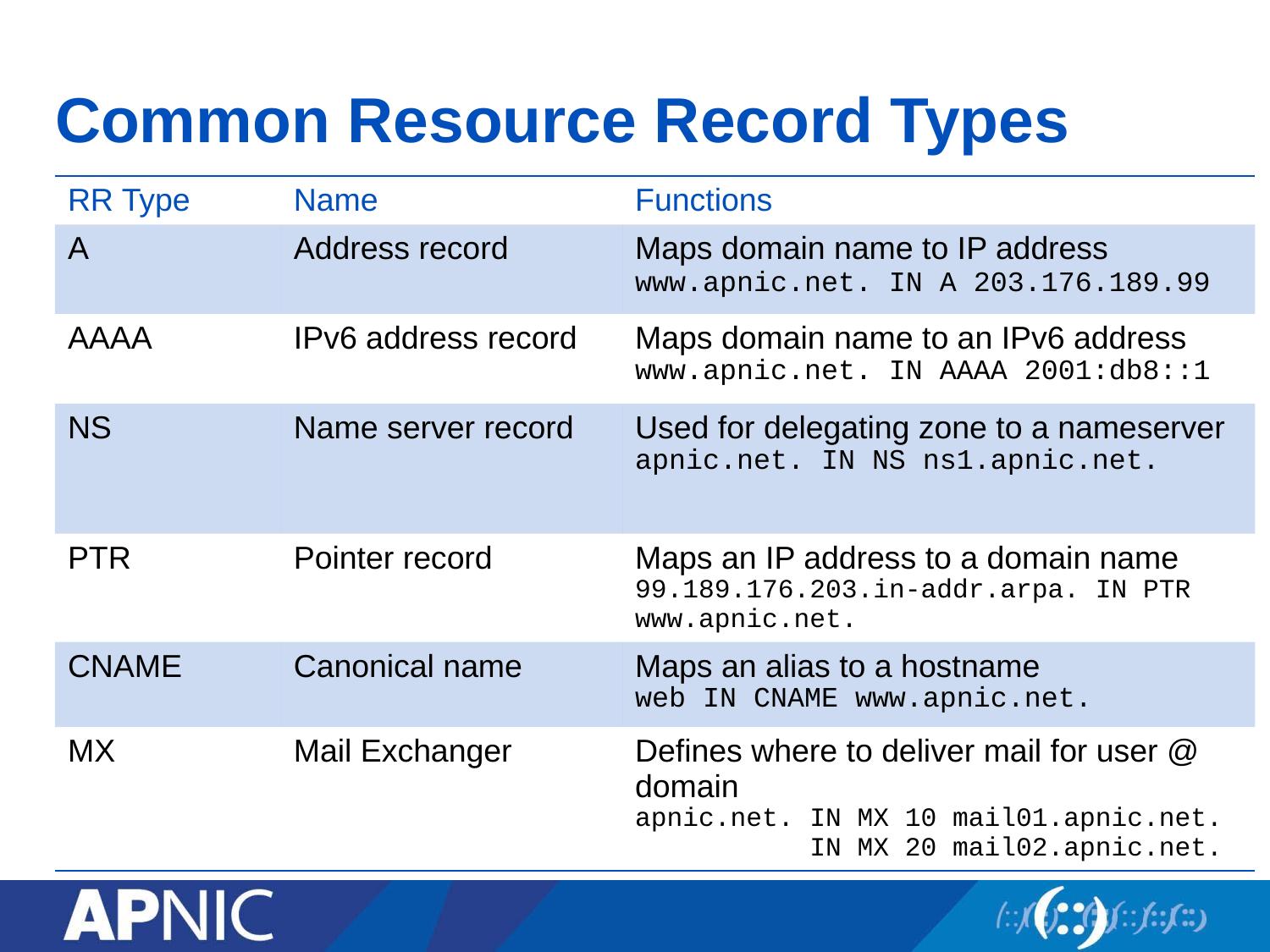

# Common Resource Record Types
| RR Type | Name | Functions |
| --- | --- | --- |
| A | Address record | Maps domain name to IP address www.apnic.net. IN A 203.176.189.99 |
| AAAA | IPv6 address record | Maps domain name to an IPv6 address www.apnic.net. IN AAAA 2001:db8::1 |
| NS | Name server record | Used for delegating zone to a nameserver apnic.net. IN NS ns1.apnic.net. |
| PTR | Pointer record | Maps an IP address to a domain name 99.189.176.203.in-addr.arpa. IN PTR www.apnic.net. |
| CNAME | Canonical name | Maps an alias to a hostname web IN CNAME www.apnic.net. |
| MX | Mail Exchanger | Defines where to deliver mail for user @ domain apnic.net. IN MX 10 mail01.apnic.net. IN MX 20 mail02.apnic.net. |